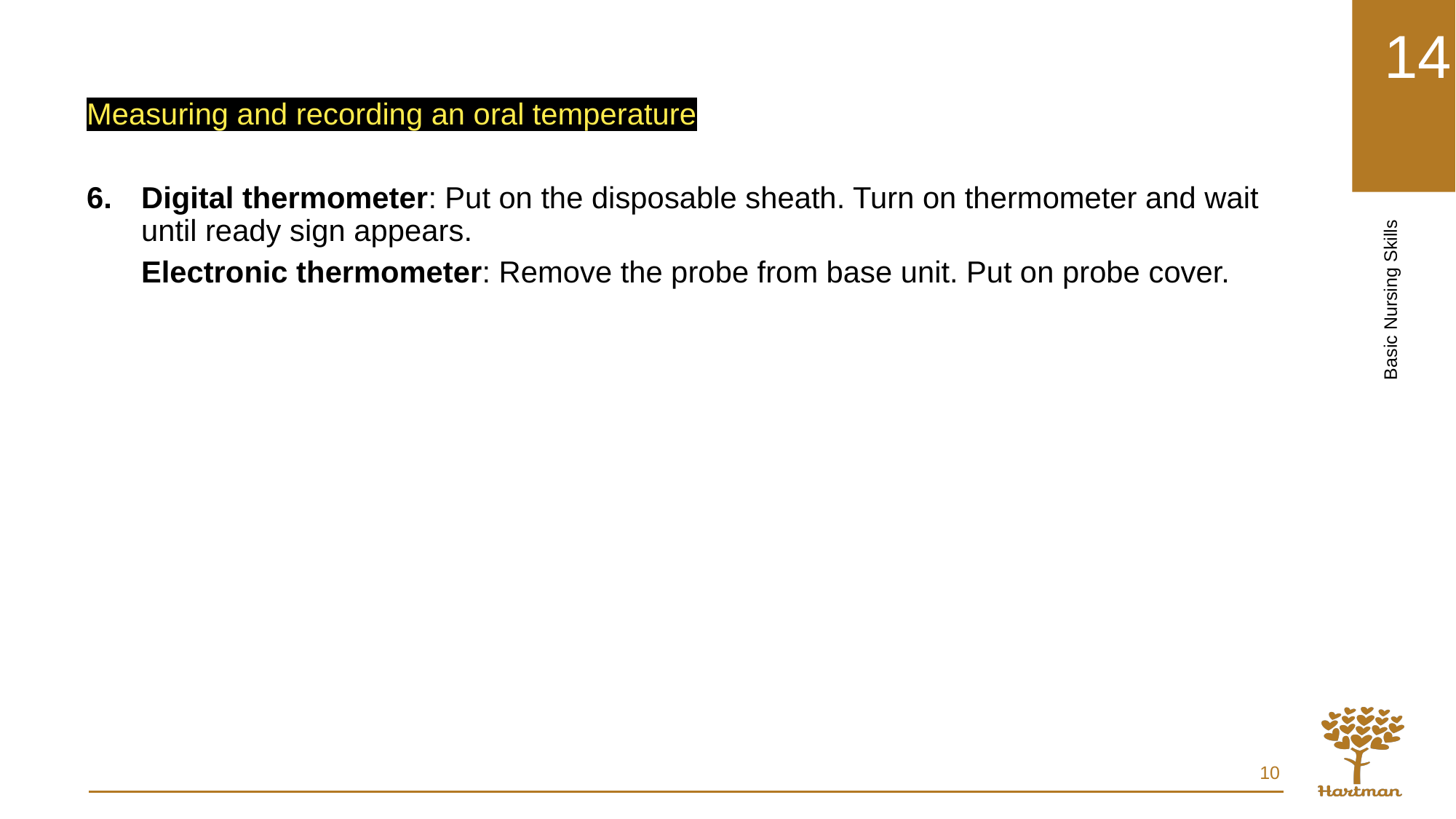

Measuring and recording an oral temperature

Digital thermometer: Put on the disposable sheath. Turn on thermometer and wait until ready sign appears.
Electronic thermometer: Remove the probe from base unit. Put on probe cover.

10